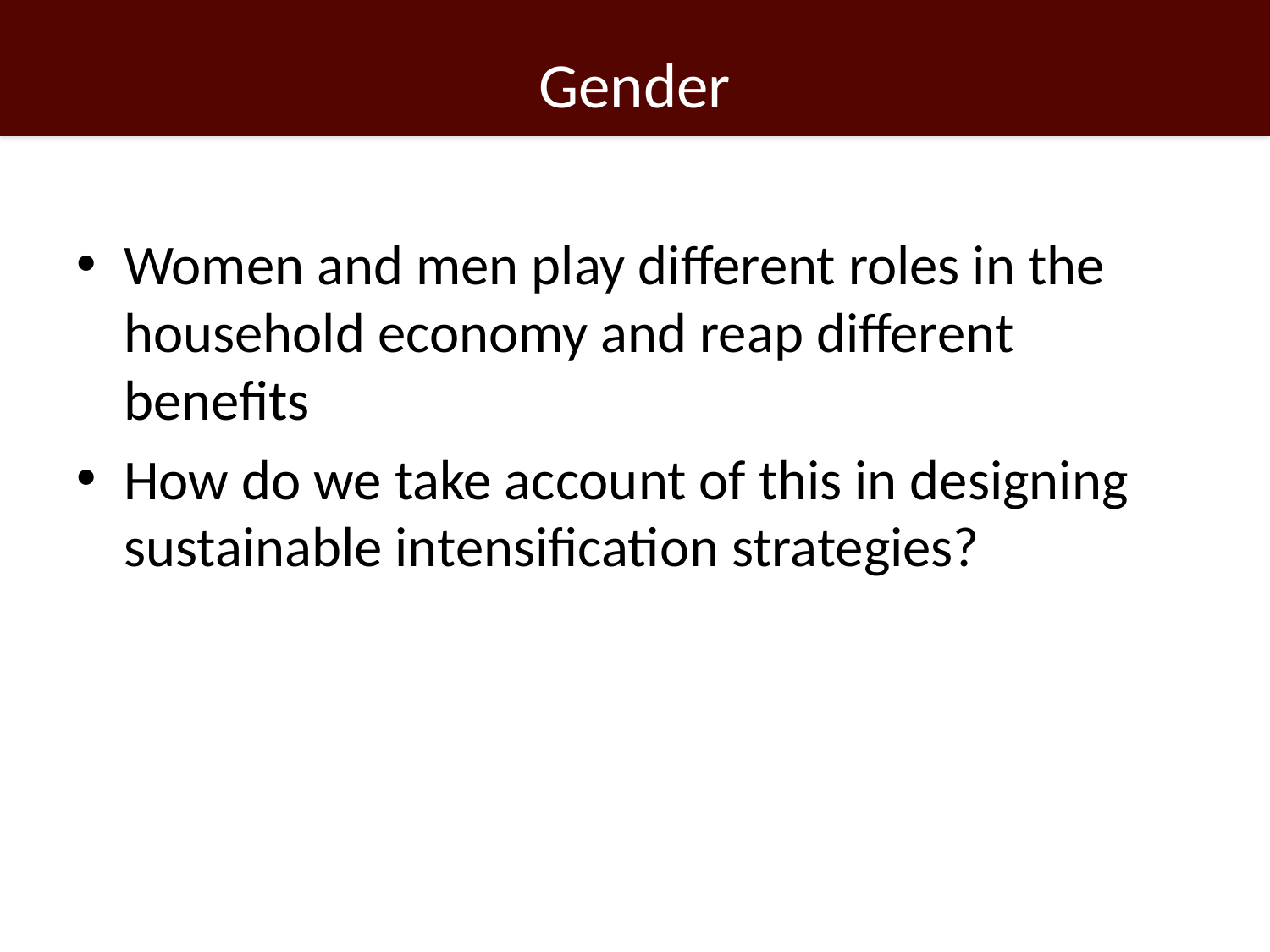

# Gender
Women and men play different roles in the household economy and reap different benefits
How do we take account of this in designing sustainable intensification strategies?